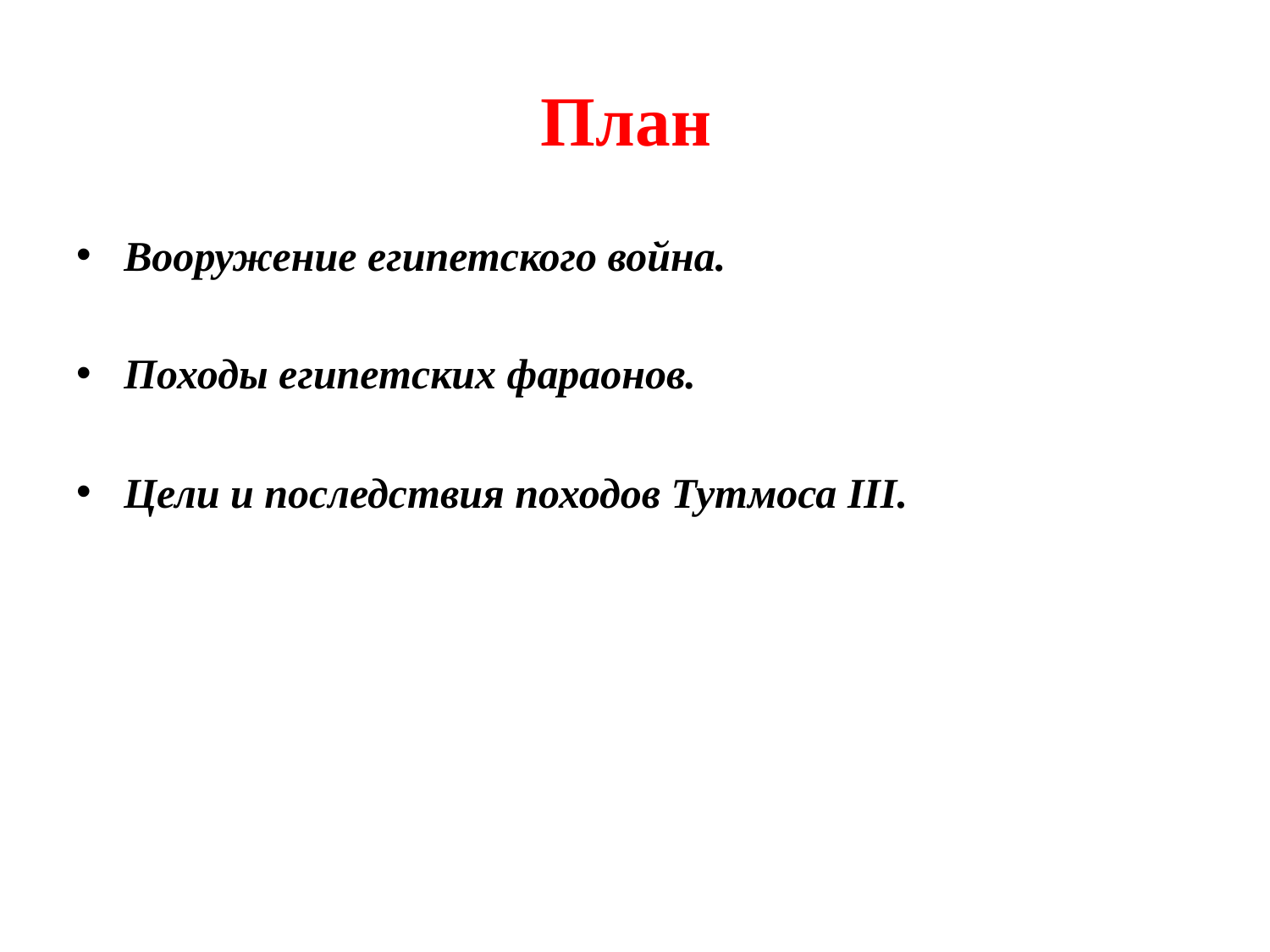

# План
Вооружение египетского война.

Походы египетских фараонов.

Цели и последствия походов Тутмоса III.